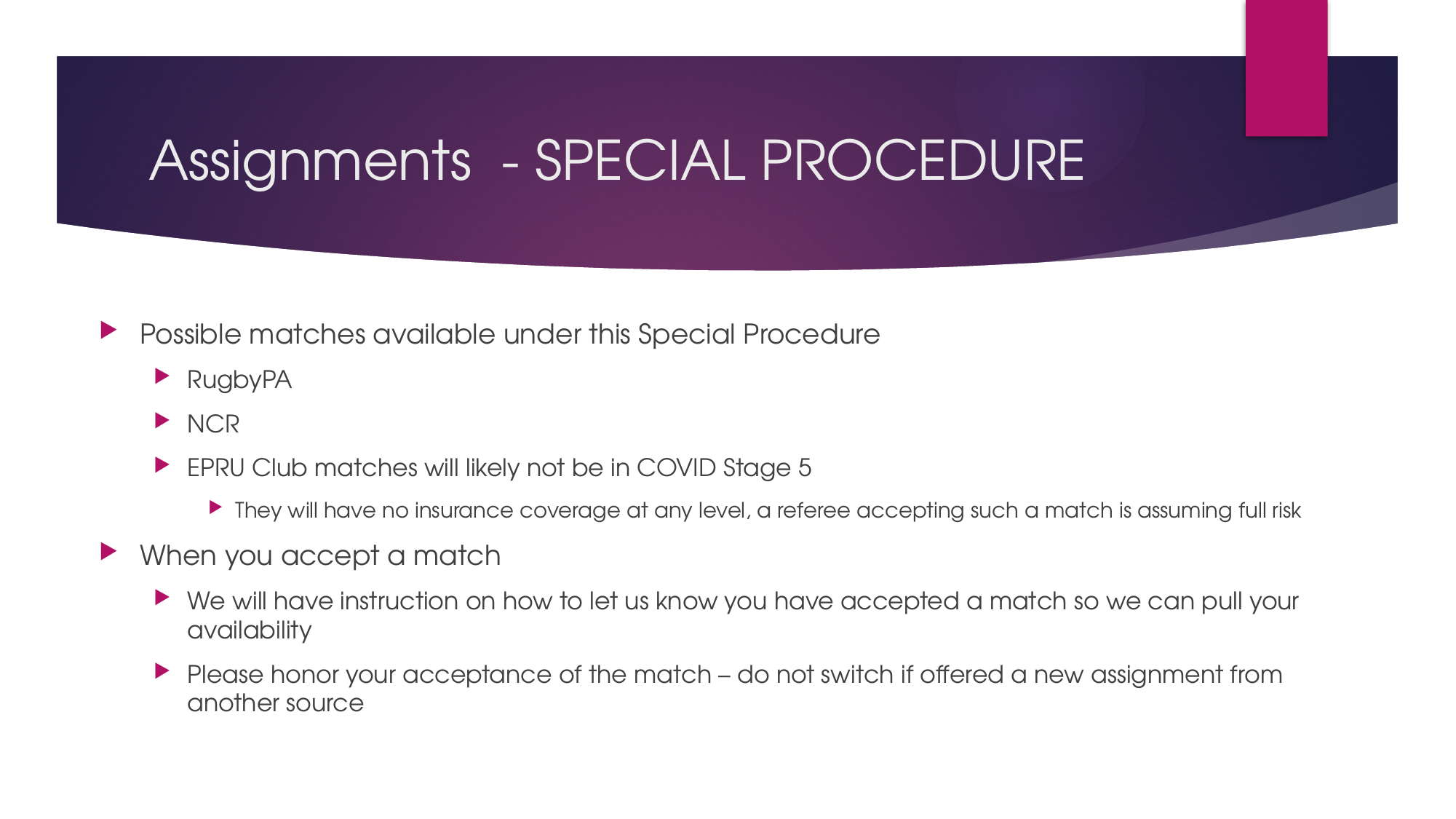

# Assignments  - SPECIAL PROCEDURE
Possible matches available under this Special Procedure
RugbyPA
NCR
EPRU Club matches will likely not be in COVID Stage 5
They will have no insurance coverage at any level, a referee accepting such a match is assuming full risk
When you accept a match
We will have instruction on how to let us know you have accepted a match so we can pull your availability
Please honor your acceptance of the match – do not switch if offered a new assignment from another source